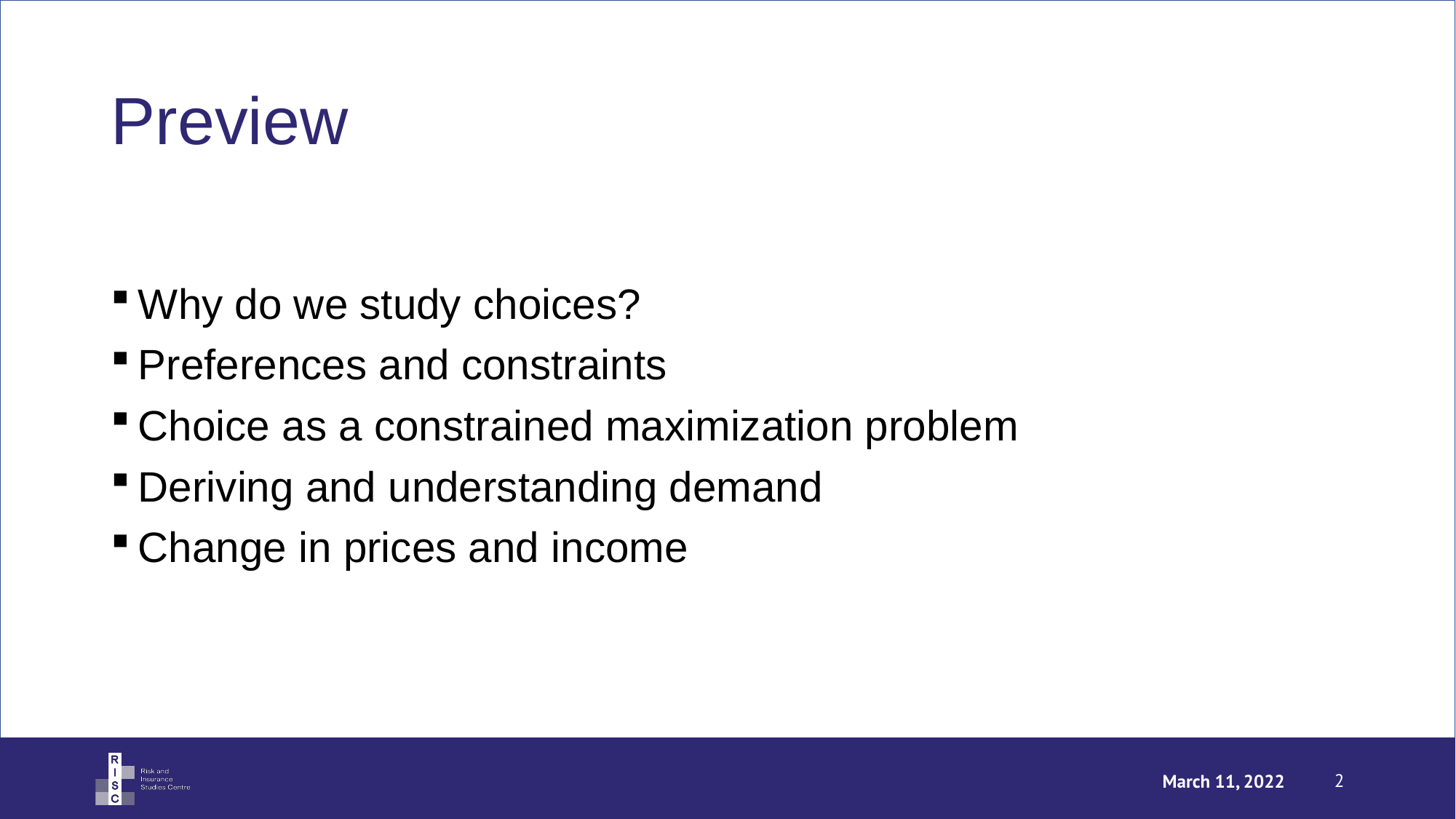

# Preview

Why do we study choices?
Preferences and constraints
Choice as a constrained maximization problem
Deriving and understanding demand
Change in prices and income

March 11, 2022
2